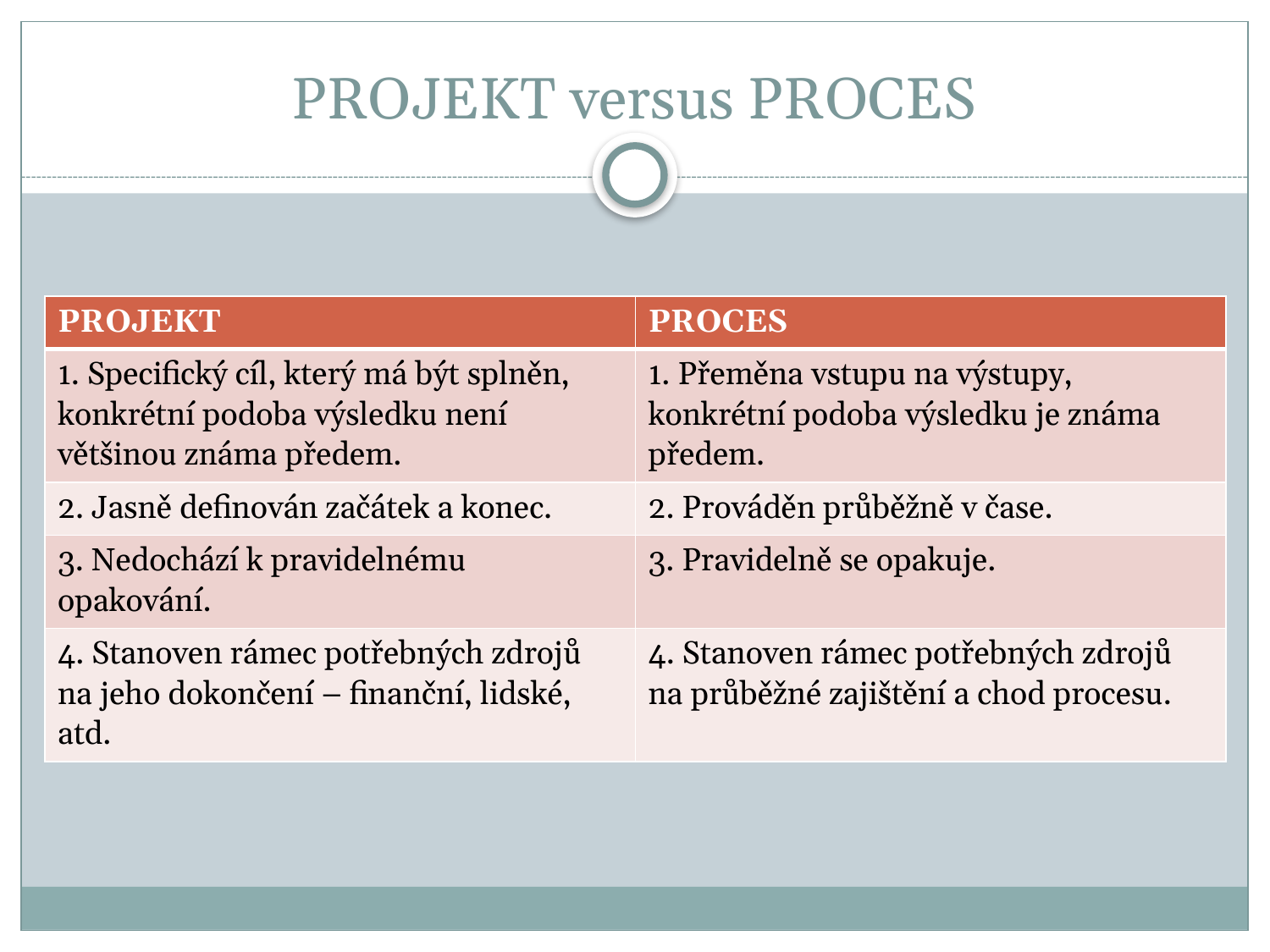

# PROJEKT versus PROCES
| PROJEKT | PROCES |
| --- | --- |
| 1. Specifický cíl, který má být splněn, konkrétní podoba výsledku není většinou známa předem. | 1. Přeměna vstupu na výstupy, konkrétní podoba výsledku je známa předem. |
| 2. Jasně definován začátek a konec. | 2. Prováděn průběžně v čase. |
| 3. Nedochází k pravidelnému opakování. | 3. Pravidelně se opakuje. |
| 4. Stanoven rámec potřebných zdrojů na jeho dokončení – finanční, lidské, atd. | 4. Stanoven rámec potřebných zdrojů na průběžné zajištění a chod procesu. |